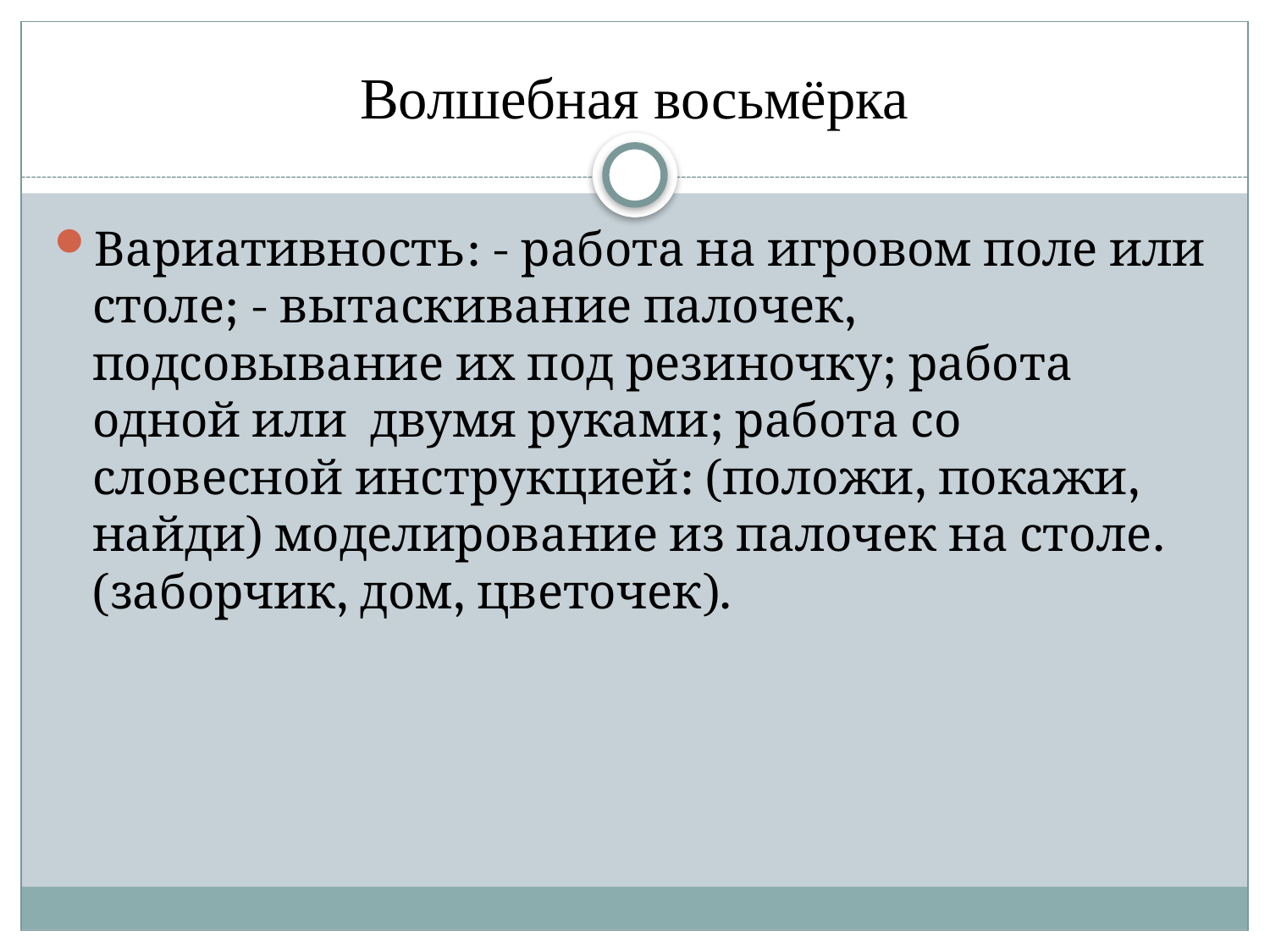

# Волшебная восьмёрка
Вариативность: - работа на игровом поле или столе; - вытаскивание палочек, подсовывание их под резиночку; работа одной или  двумя руками; работа со словесной инструкцией: (положи, покажи, найди) моделирование из палочек на столе. (заборчик, дом, цветочек).